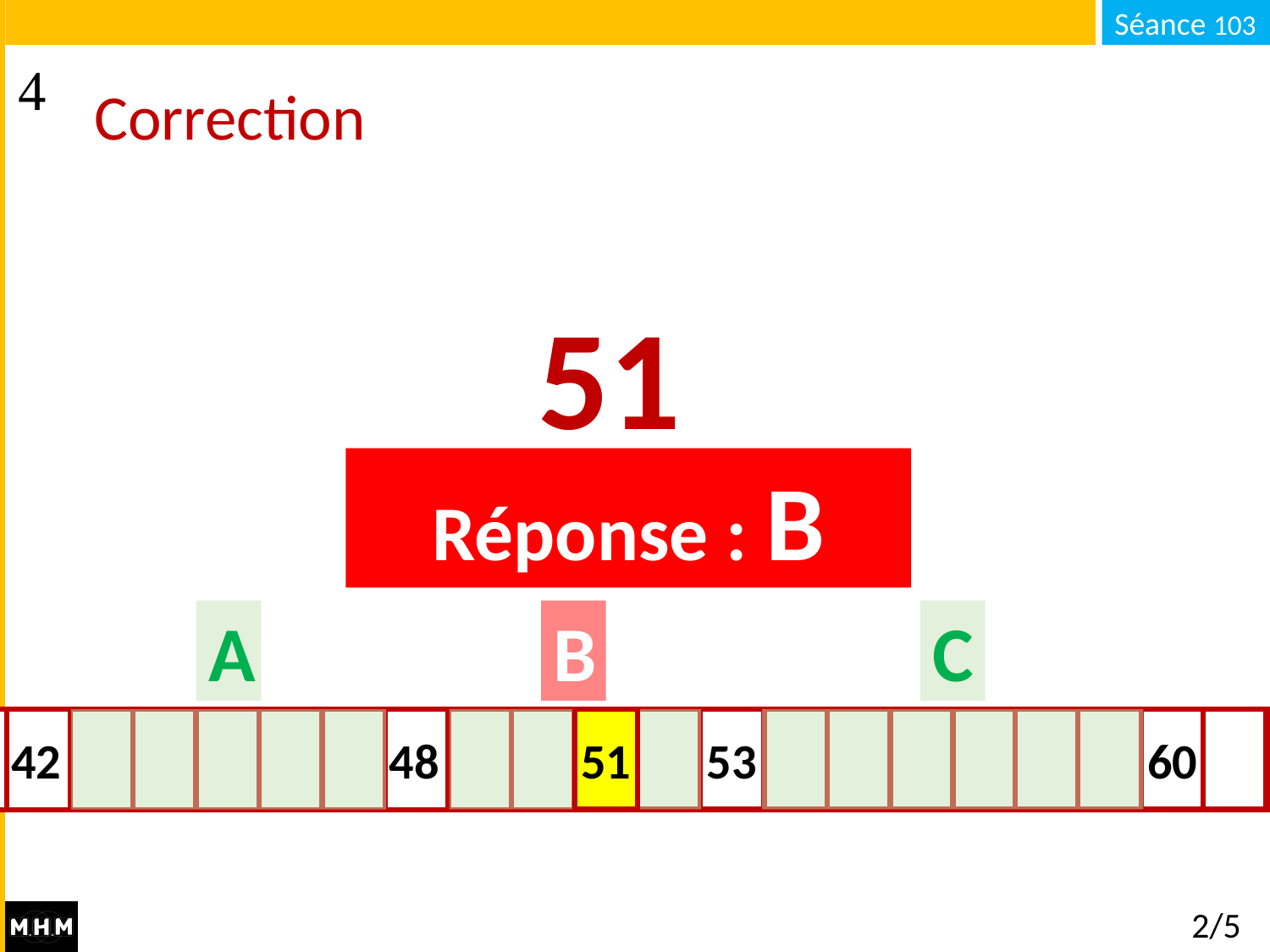

# Correction
51
Réponse : B
A
B
C
51

32
60
31
29
18
27
26
25
21
53
22
11
13
14
15
16
17
48
19
20
42
24
2/5